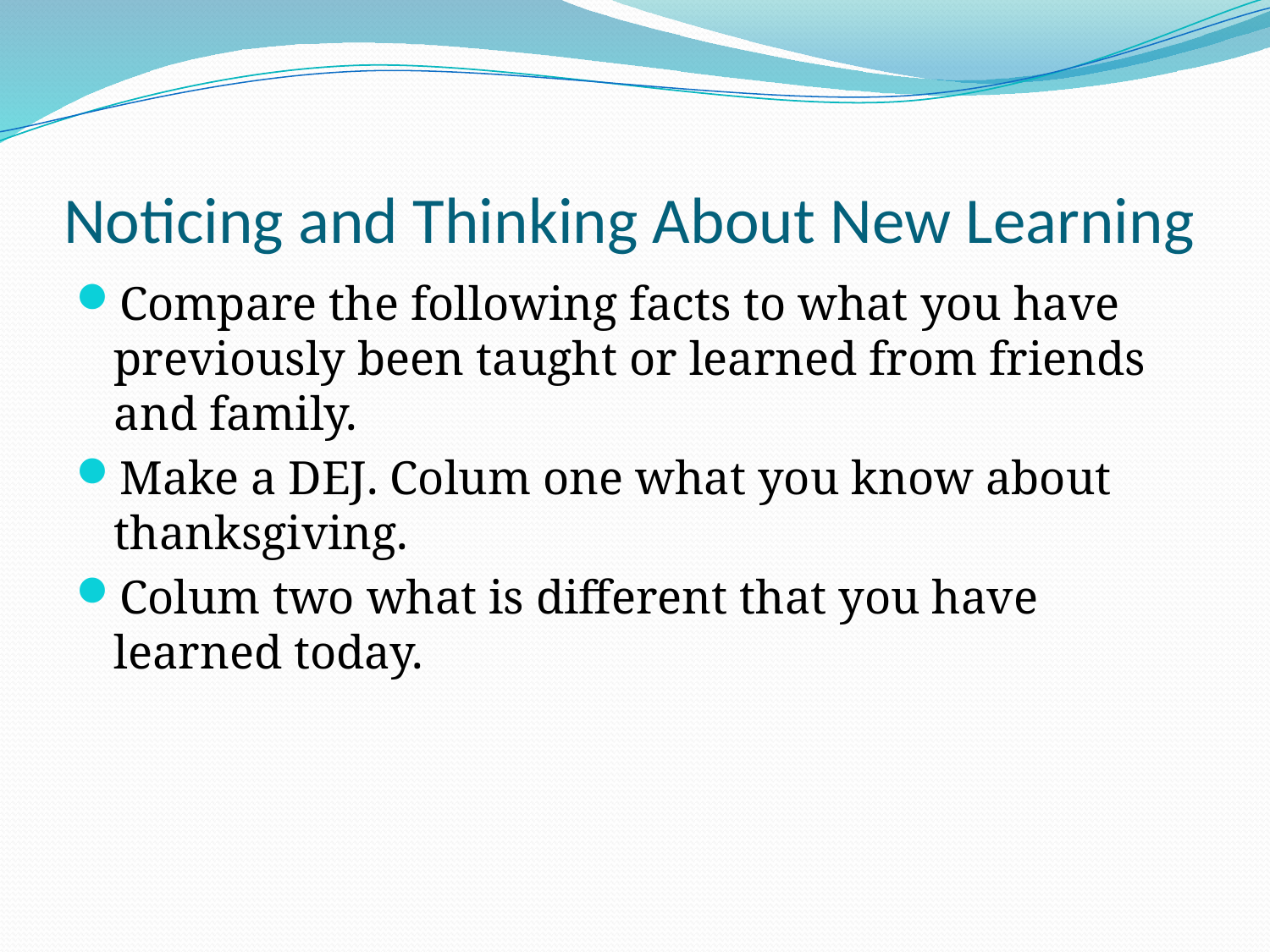

# Noticing and Thinking About New Learning
Compare the following facts to what you have previously been taught or learned from friends and family.
Make a DEJ. Colum one what you know about thanksgiving.
Colum two what is different that you have learned today.